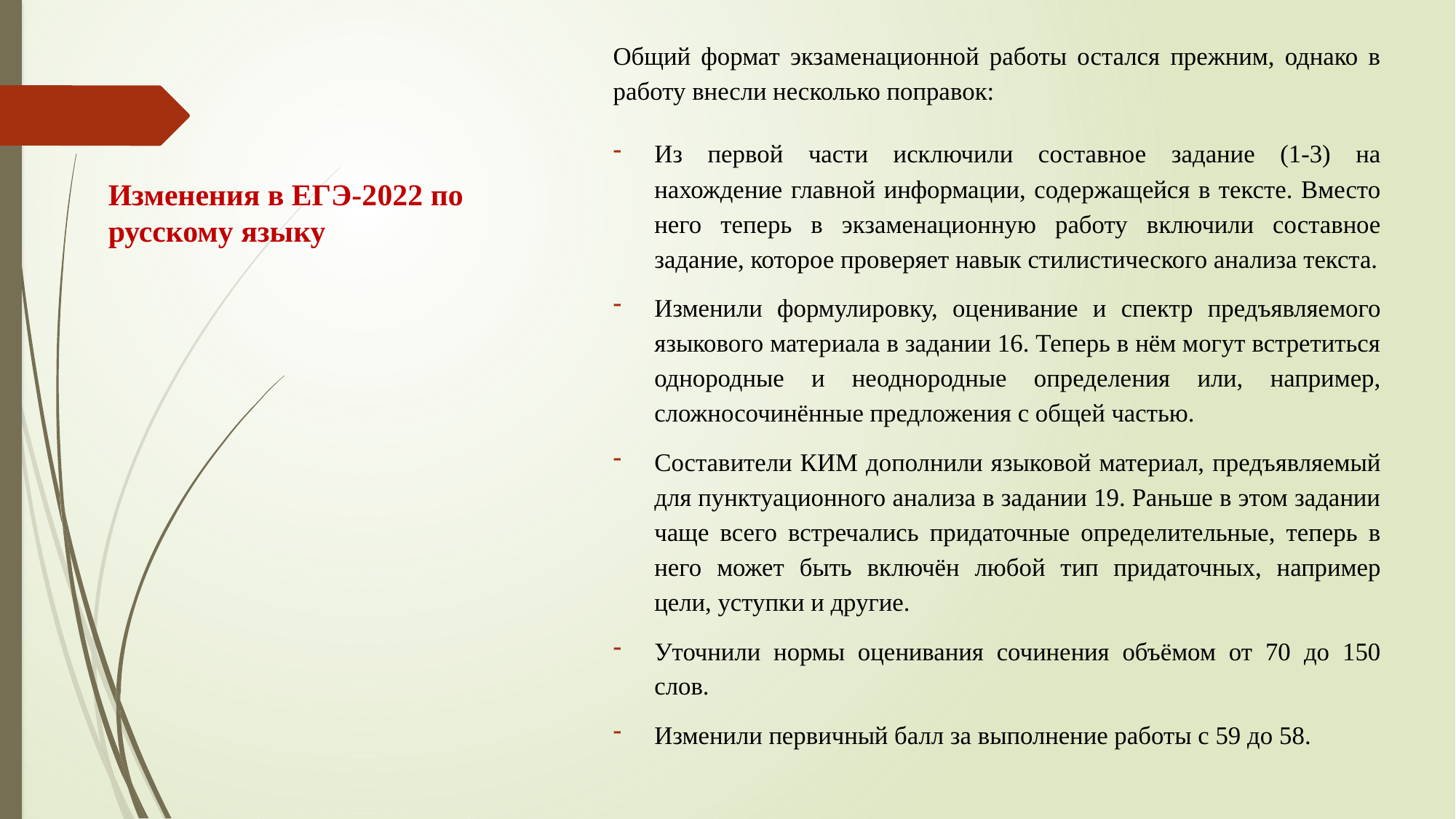

Общий формат экзаменационной работы остался прежним, однако в работу внесли несколько поправок:
Из первой части исключили составное задание (1-3) на нахождение главной информации, содержащейся в тексте. Вместо него теперь в экзаменационную работу включили составное задание, которое проверяет навык стилистического анализа текста.
Изменили формулировку, оценивание и спектр предъявляемого языкового материала в задании 16. Теперь в нём могут встретиться однородные и неоднородные определения или, например, сложносочинённые предложения с общей частью.
Составители КИМ дополнили языковой материал, предъявляемый для пунктуационного анализа в задании 19. Раньше в этом задании чаще всего встречались придаточные определительные, теперь в него может быть включён любой тип придаточных, например цели, уступки и другие.
Уточнили нормы оценивания сочинения объёмом от 70 до 150 слов.
Изменили первичный балл за выполнение работы с 59 до 58.

# Изменения в ЕГЭ-2022 по русскому языку